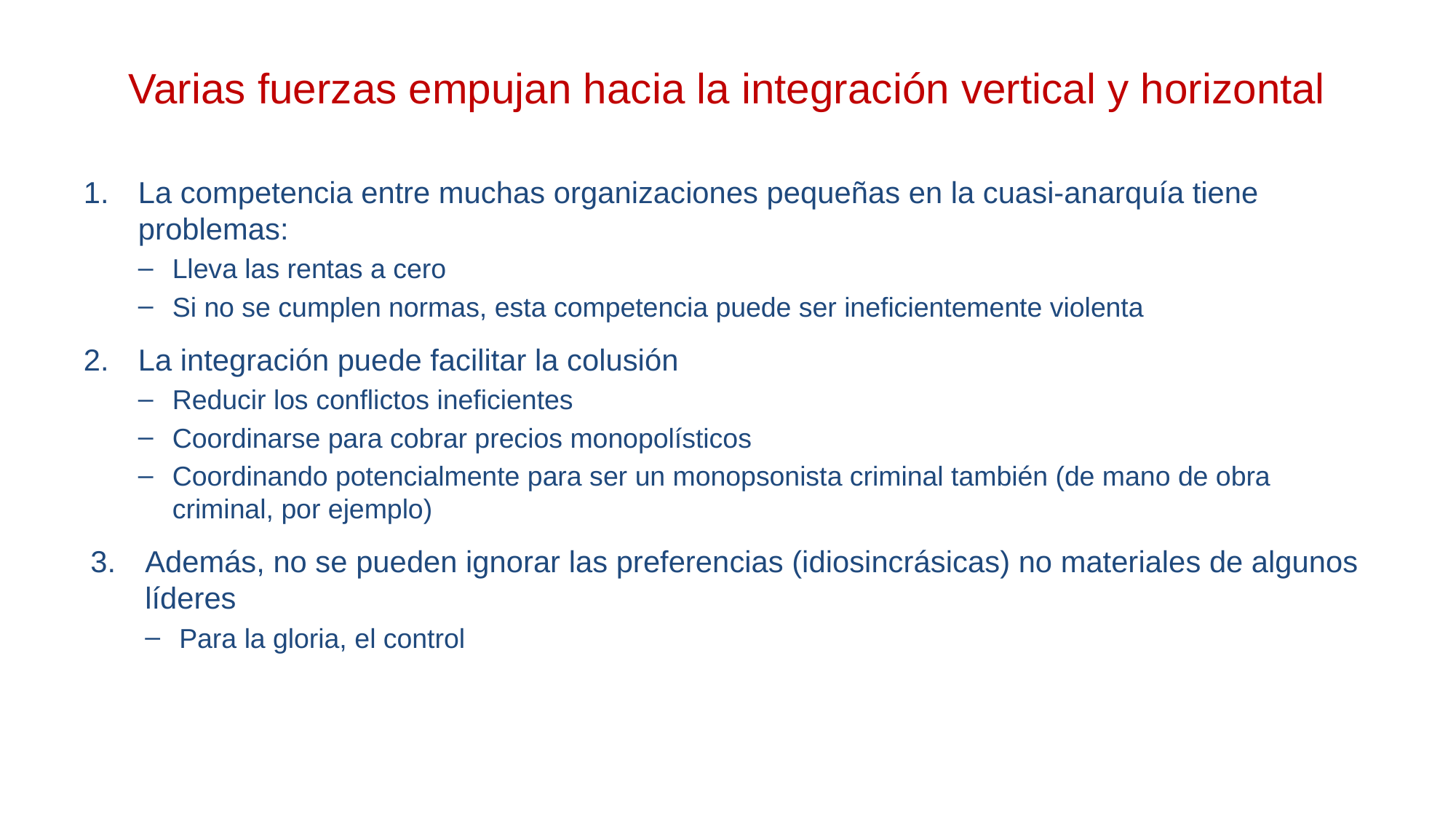

# Varias fuerzas empujan hacia la integración vertical y horizontal
La competencia entre muchas organizaciones pequeñas en la cuasi-anarquía tiene problemas:
Lleva las rentas a cero
Si no se cumplen normas, esta competencia puede ser ineficientemente violenta
La integración puede facilitar la colusión
Reducir los conflictos ineficientes
Coordinarse para cobrar precios monopolísticos
Coordinando potencialmente para ser un monopsonista criminal también (de mano de obra criminal, por ejemplo)
Además, no se pueden ignorar las preferencias (idiosincrásicas) no materiales de algunos líderes
Para la gloria, el control